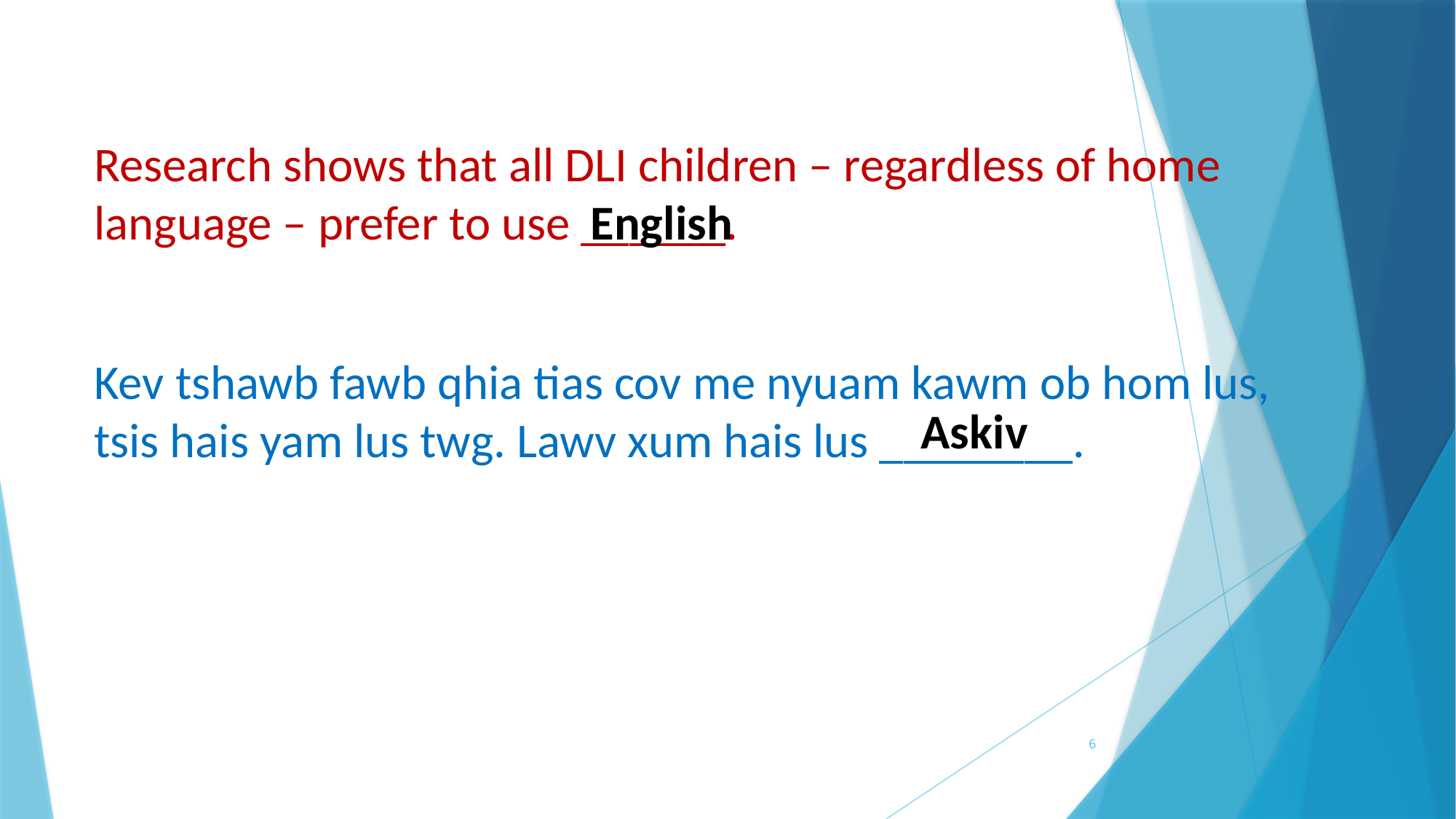

Research shows that all DLI children – regardless of home language – prefer to use ______.

English
Kev tshawb fawb qhia tias cov me nyuam kawm ob hom lus, tsis hais yam lus twg. Lawv xum hais lus ________.
Askiv
6